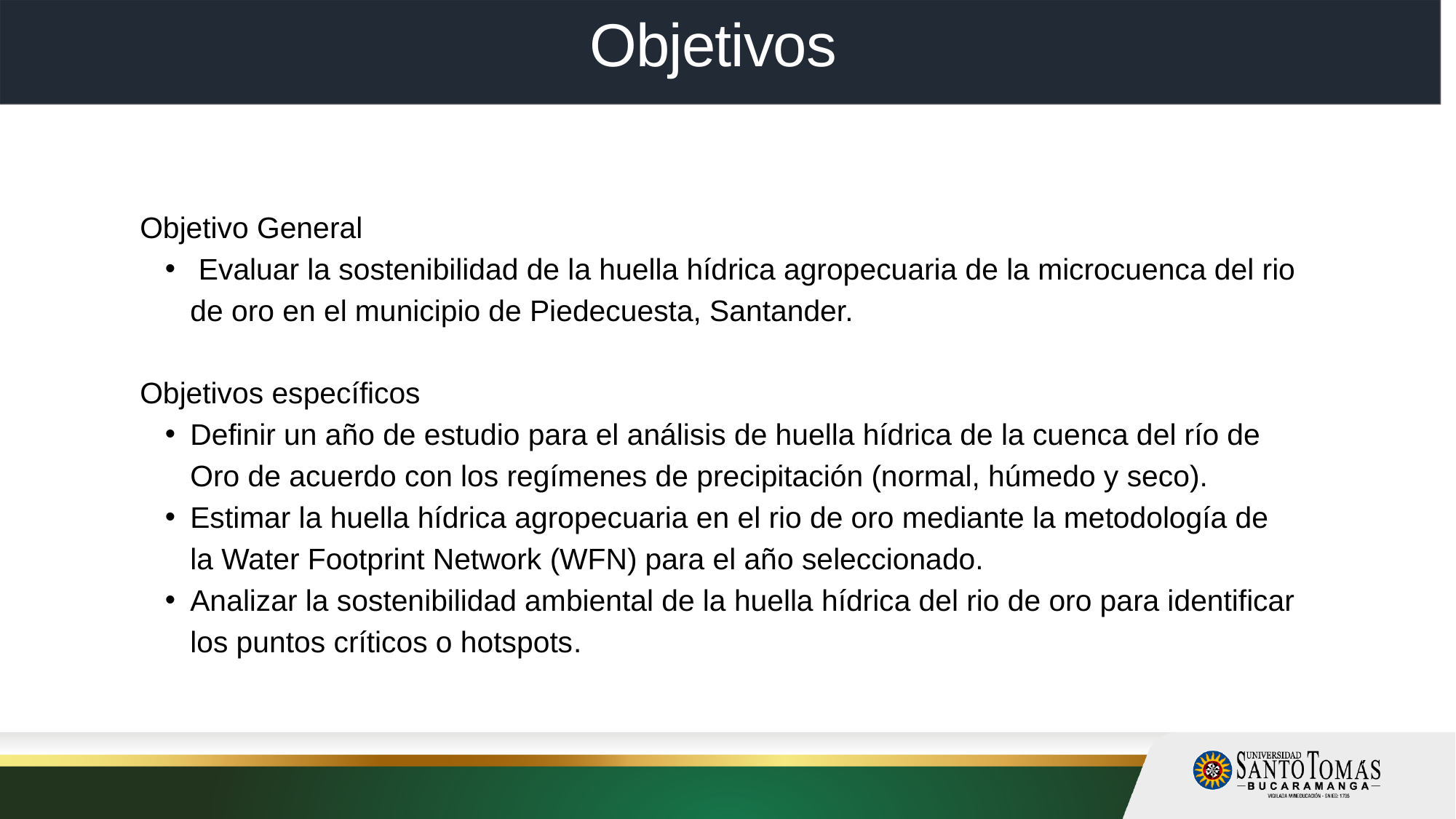

Objetivos

Objetivo General
 Evaluar la sostenibilidad de la huella hídrica agropecuaria de la microcuenca del rio de oro en el municipio de Piedecuesta, Santander.

Objetivos específicos
Definir un año de estudio para el análisis de huella hídrica de la cuenca del río de Oro de acuerdo con los regímenes de precipitación (normal, húmedo y seco).
Estimar la huella hídrica agropecuaria en el rio de oro mediante la metodología de la Water Footprint Network (WFN) para el año seleccionado.
Analizar la sostenibilidad ambiental de la huella hídrica del rio de oro para identificar los puntos críticos o hotspots﻿.